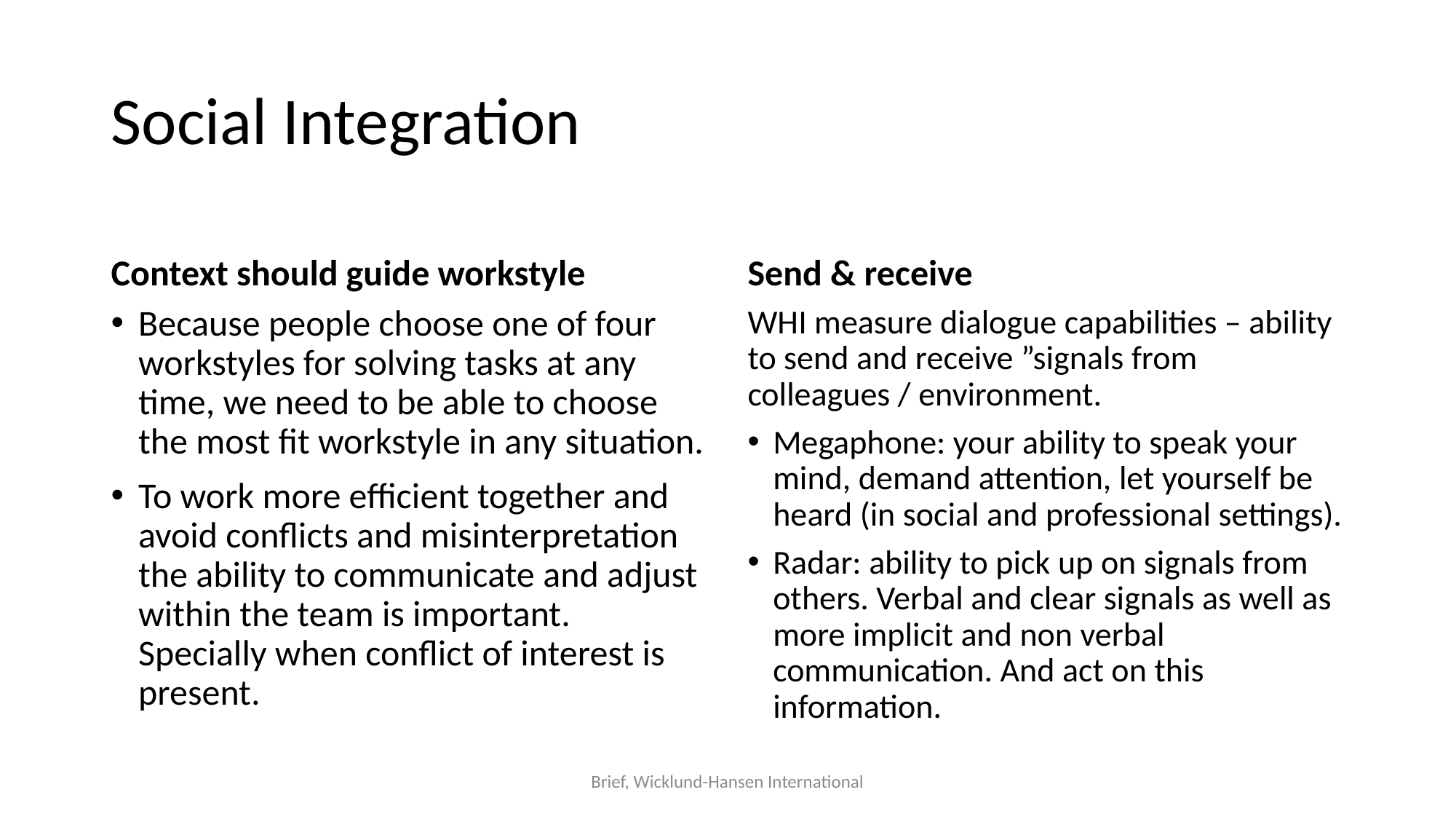

# Social Integration

Context should guide workstyle
Send & receive
Because people choose one of four workstyles for solving tasks at any time, we need to be able to choose the most fit workstyle in any situation.
To work more efficient together and avoid conflicts and misinterpretation the ability to communicate and adjust within the team is important. Specially when conflict of interest is present.
WHI measure dialogue capabilities – ability to send and receive ”signals from colleagues / environment.
Megaphone: your ability to speak your mind, demand attention, let yourself be heard (in social and professional settings).
Radar: ability to pick up on signals from others. Verbal and clear signals as well as more implicit and non verbal communication. And act on this information.
Brief, Wicklund-Hansen International